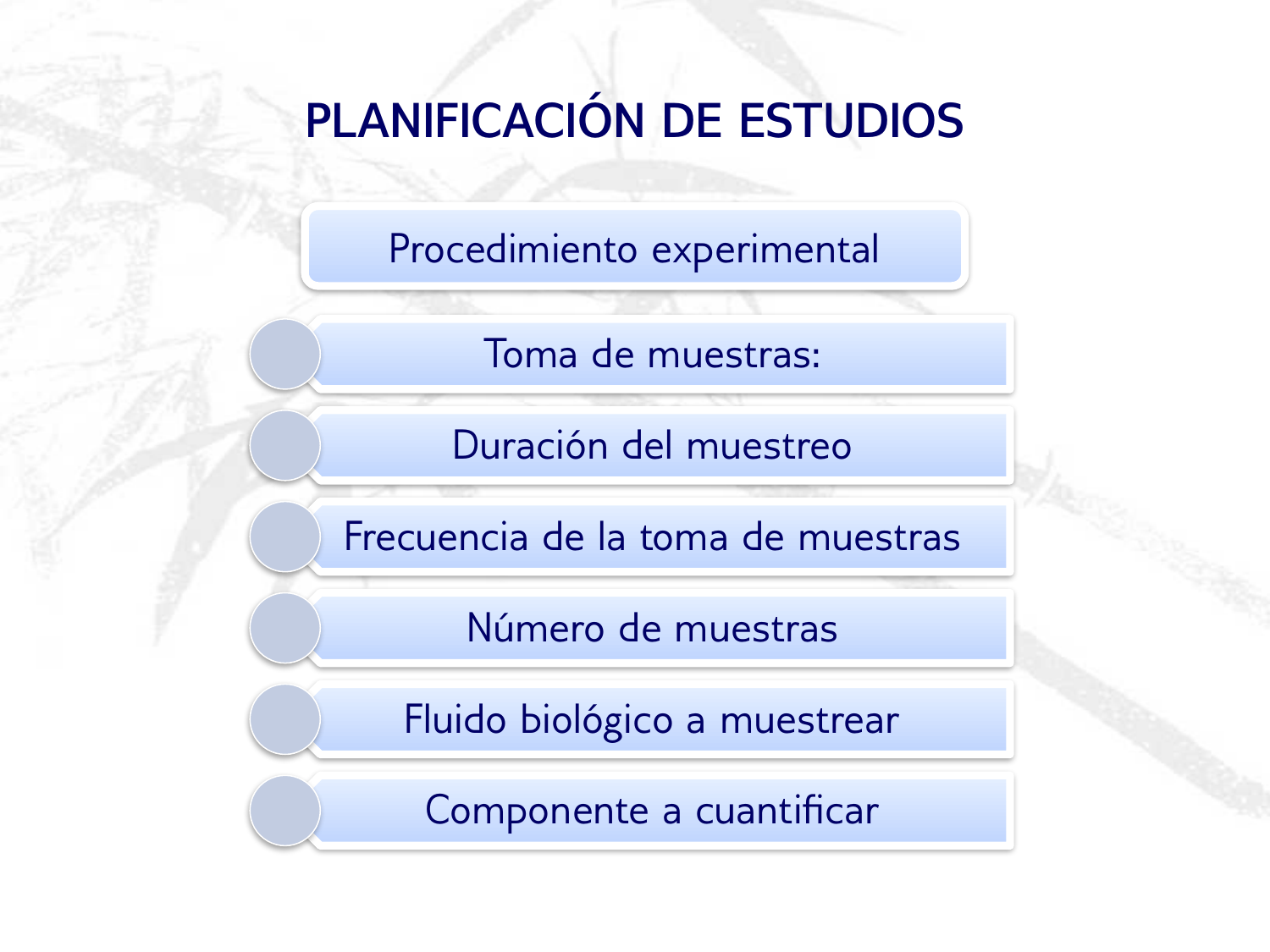

# PLANIFICACIÓN DE ESTUDIOS
Procedimiento experimental
Toma de muestras:
Duración del muestreo
Frecuencia de la toma de muestras
Número de muestras
Fluido biológico a muestrear
Componente a cuantificar